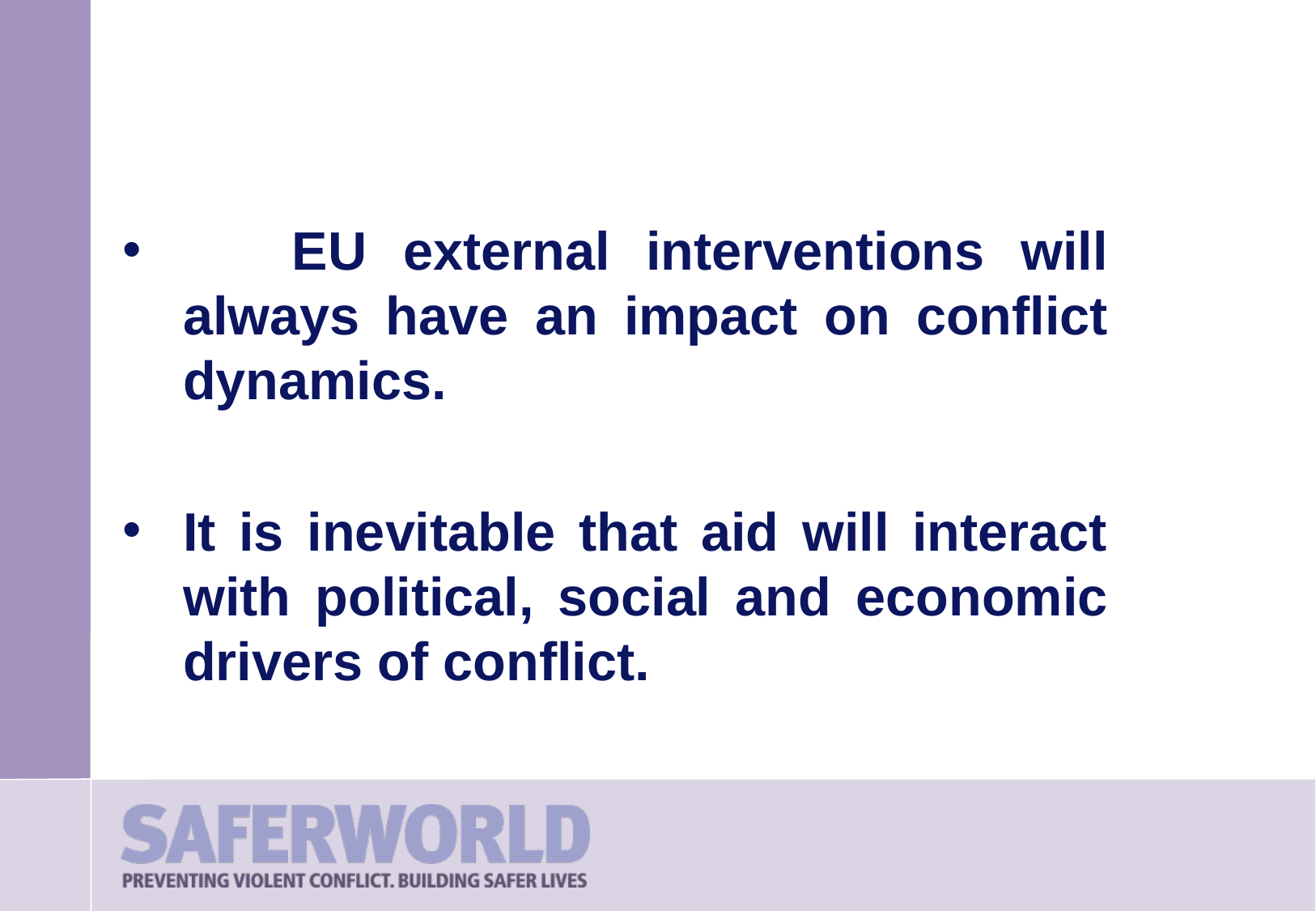

#
   EU external interventions will always have an impact on conflict dynamics.

It is inevitable that aid will interact with political, social and economic drivers of conflict.